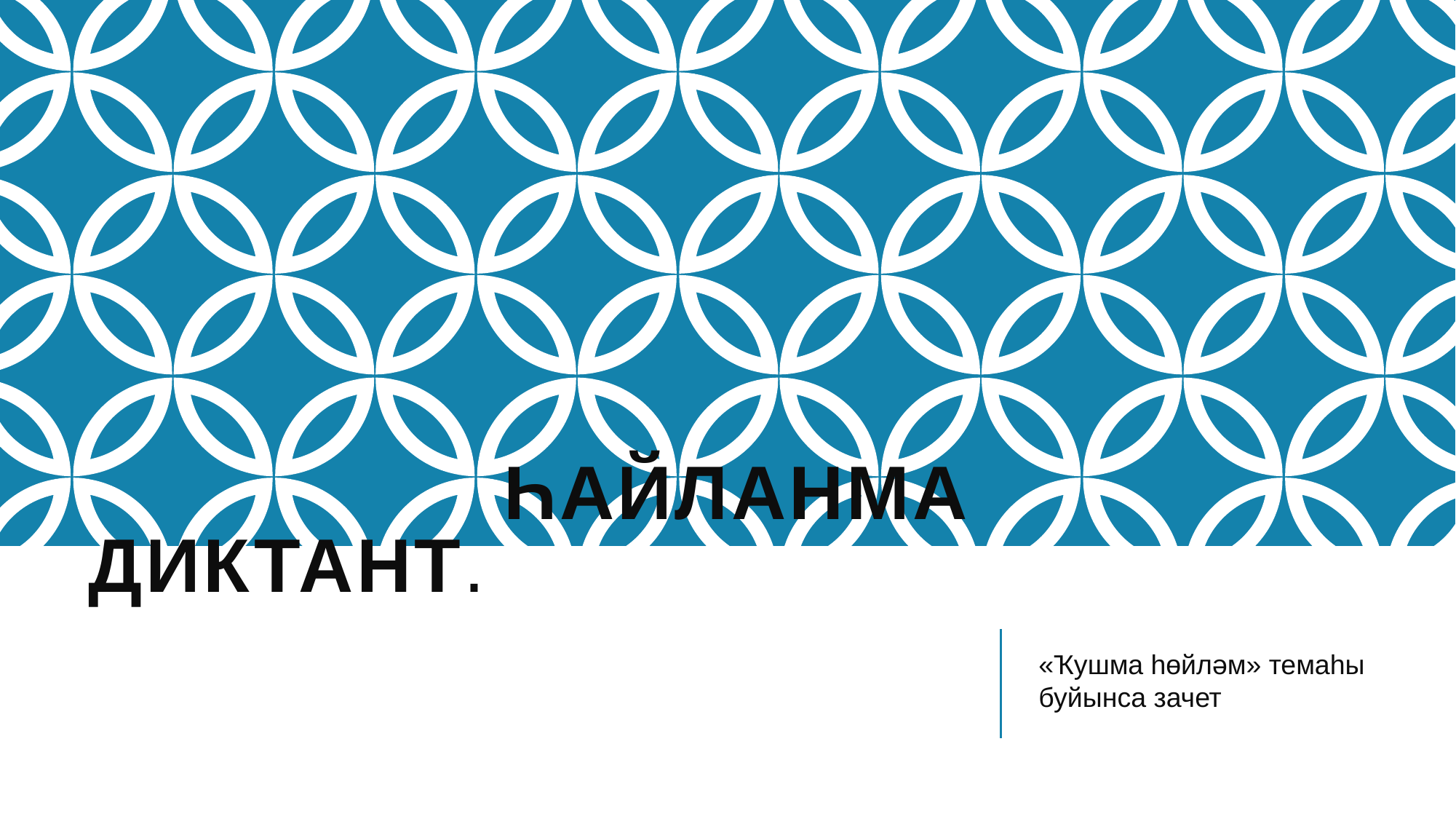

# Һайланма диктант.
«Ҡушма һөйләм» темаһы буйынса зачет